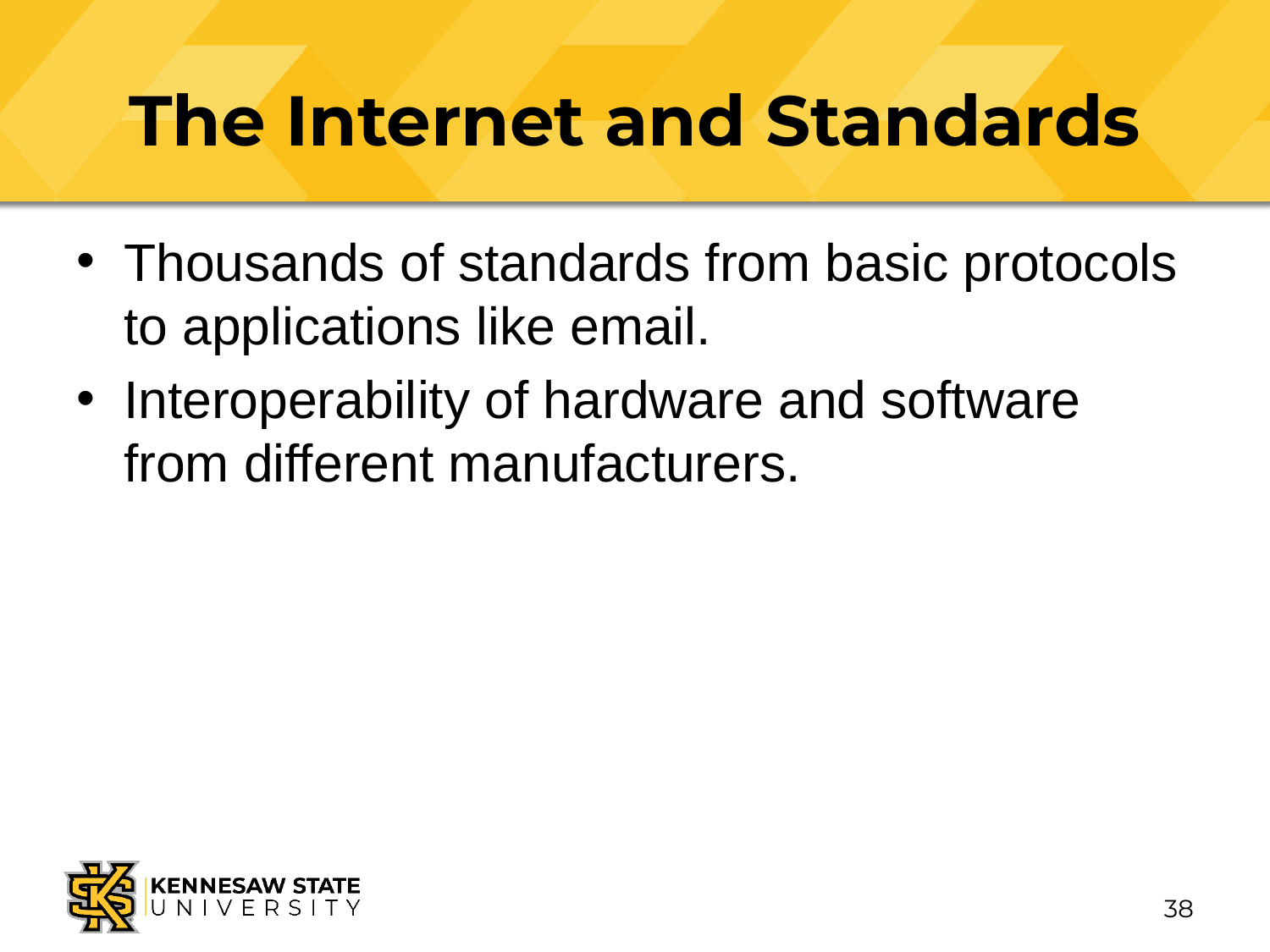

# The Internet and Standards
Thousands of standards from basic protocols to applications like email.
Interoperability of hardware and software from different manufacturers.
38